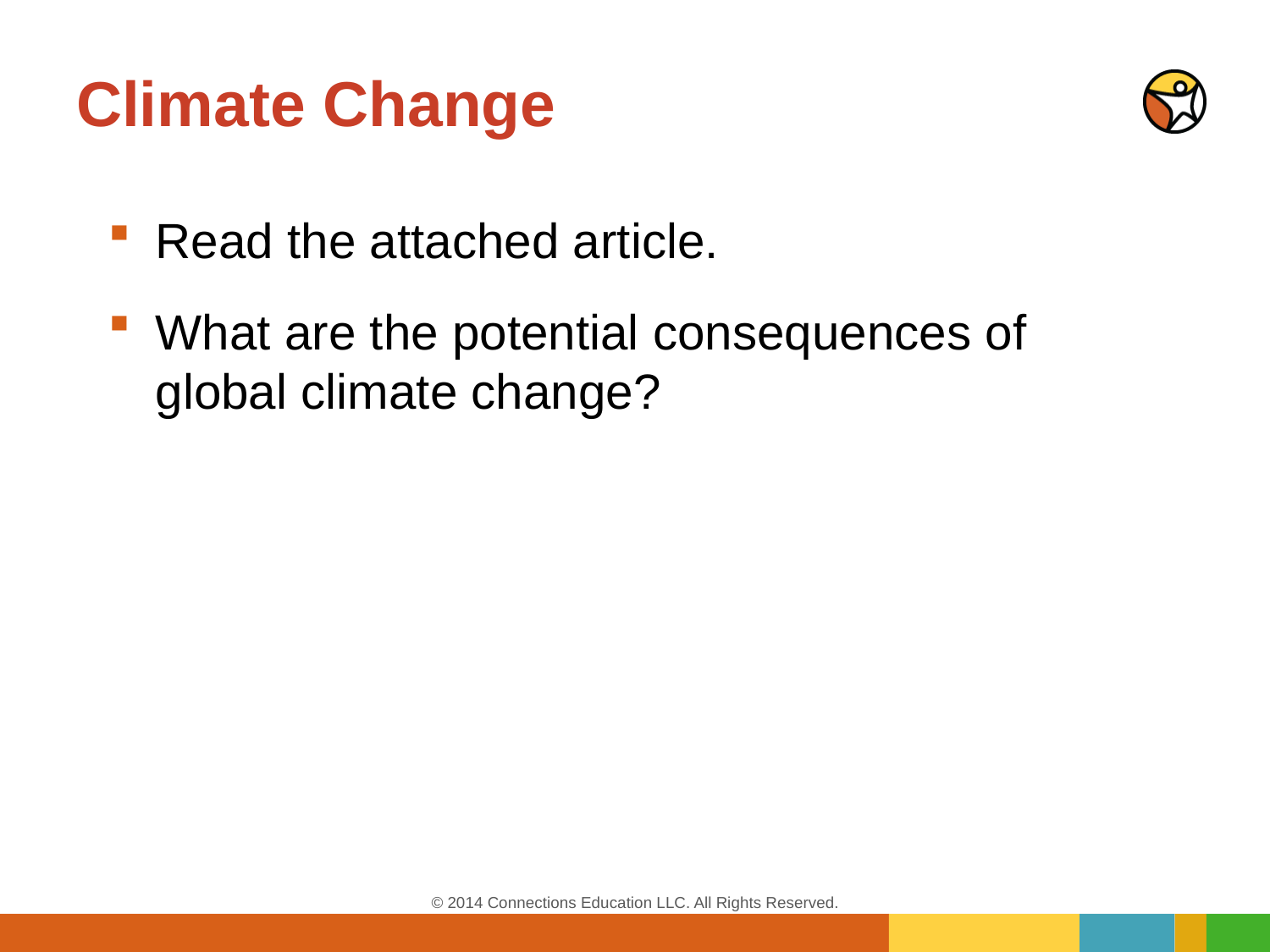

# Climate Change
Read the attached article.
What are the potential consequences of global climate change?
© 2014 Connections Education LLC. All Rights Reserved.